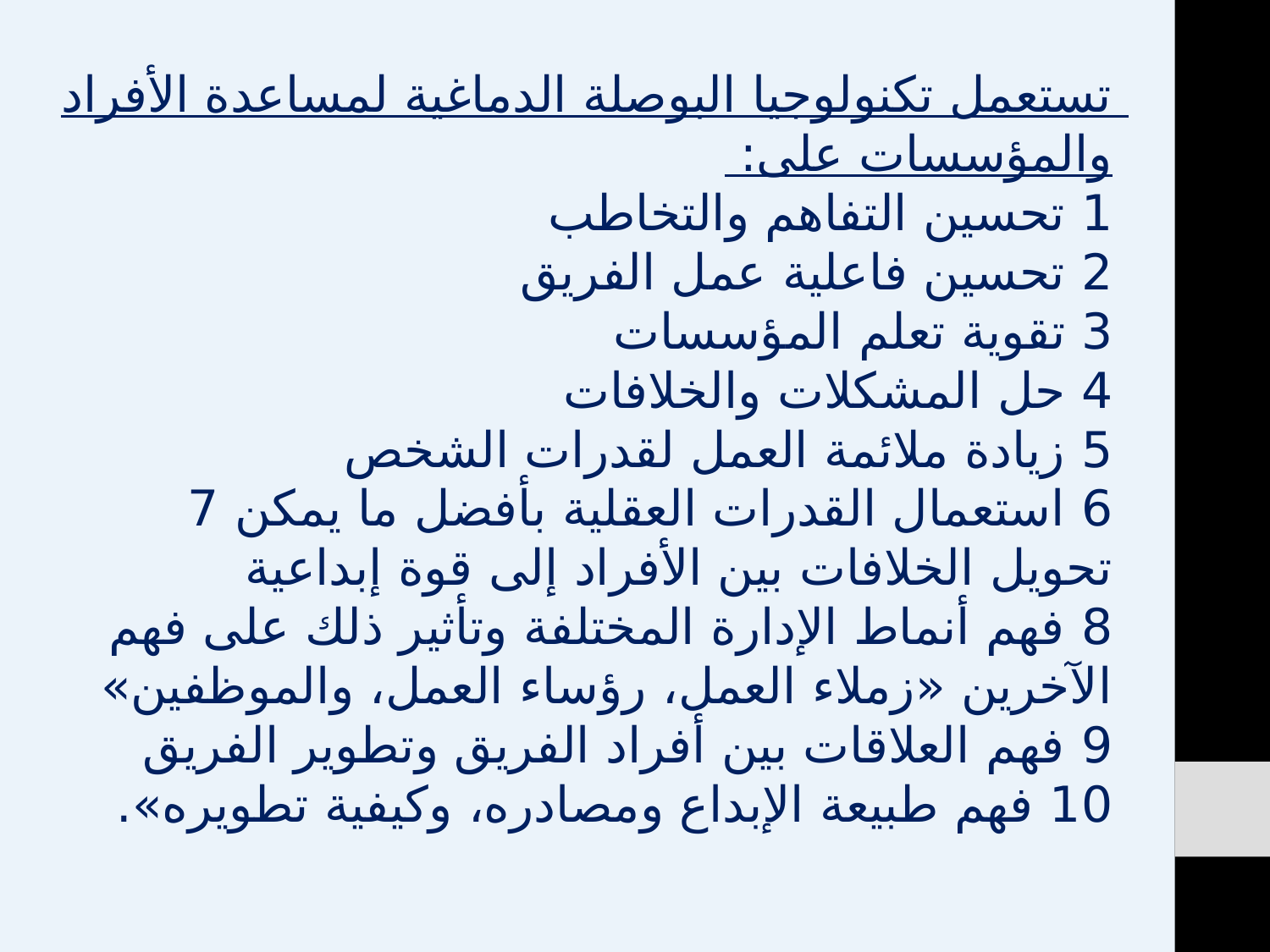

تستعمل تكنولوجيا البوصلة الدماغية لمساعدة الأفراد والمؤسسات على: 
1 تحسين التفاهم والتخاطب 
2 تحسين فاعلية عمل الفريق 
3 تقوية تعلم المؤسسات 
4 حل المشكلات والخلافات 
5 زيادة ملائمة العمل لقدرات الشخص 
6 استعمال القدرات العقلية بأفضل ما يمكن 7 تحويل الخلافات بين الأفراد إلى قوة إبداعية 
8 فهم أنماط الإدارة المختلفة وتأثير ذلك على فهم الآخرين «زملاء العمل، رؤساء العمل، والموظفين» 
9 فهم العلاقات بين أفراد الفريق وتطوير الفريق
10 فهم طبيعة الإبداع ومصادره، وكيفية تطويره».